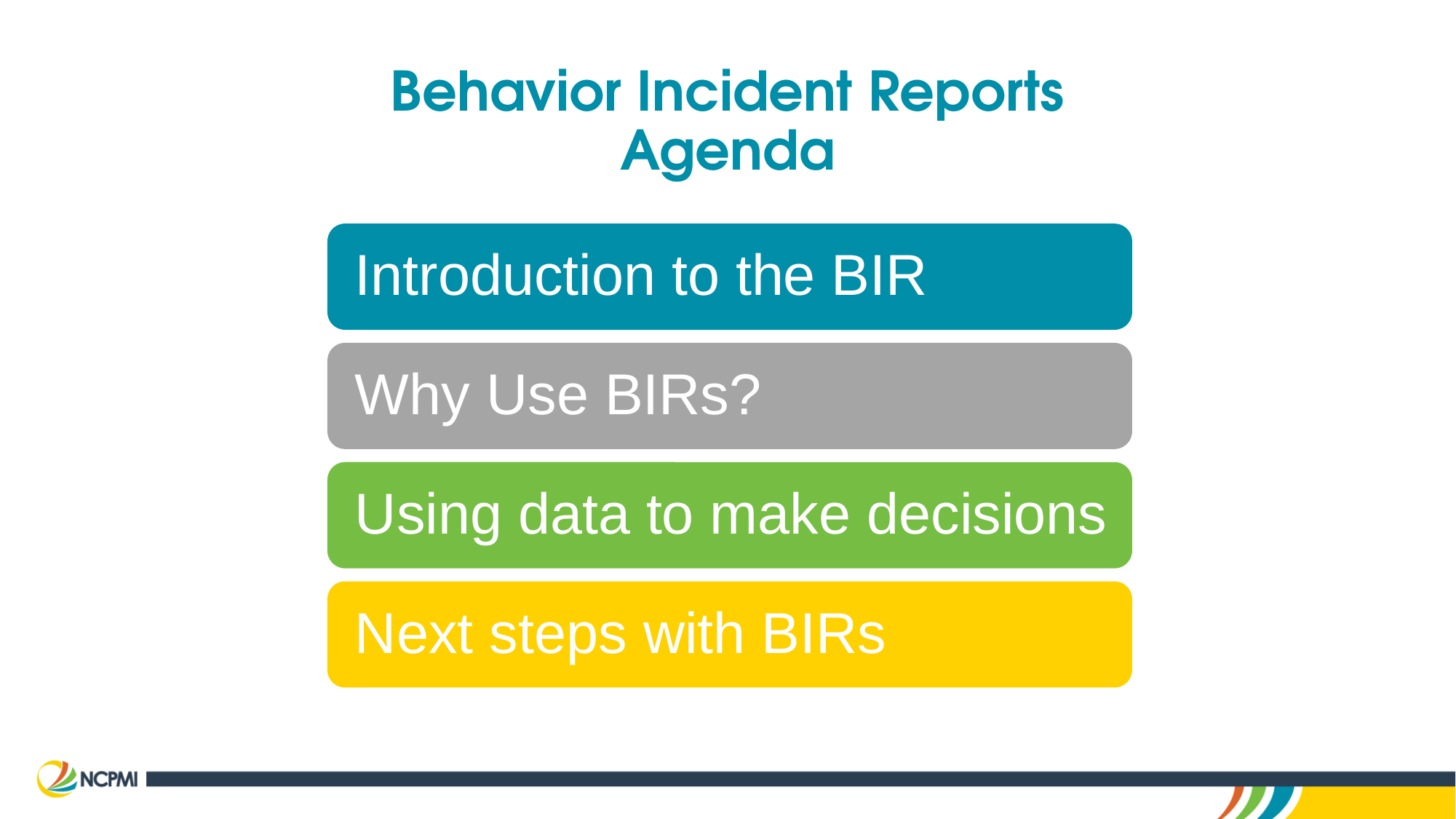

# Behavior Incident Reports Agenda
Introduction to the BIR
Why Use BIRs?
Using data to make decisions
Next steps with BIRs